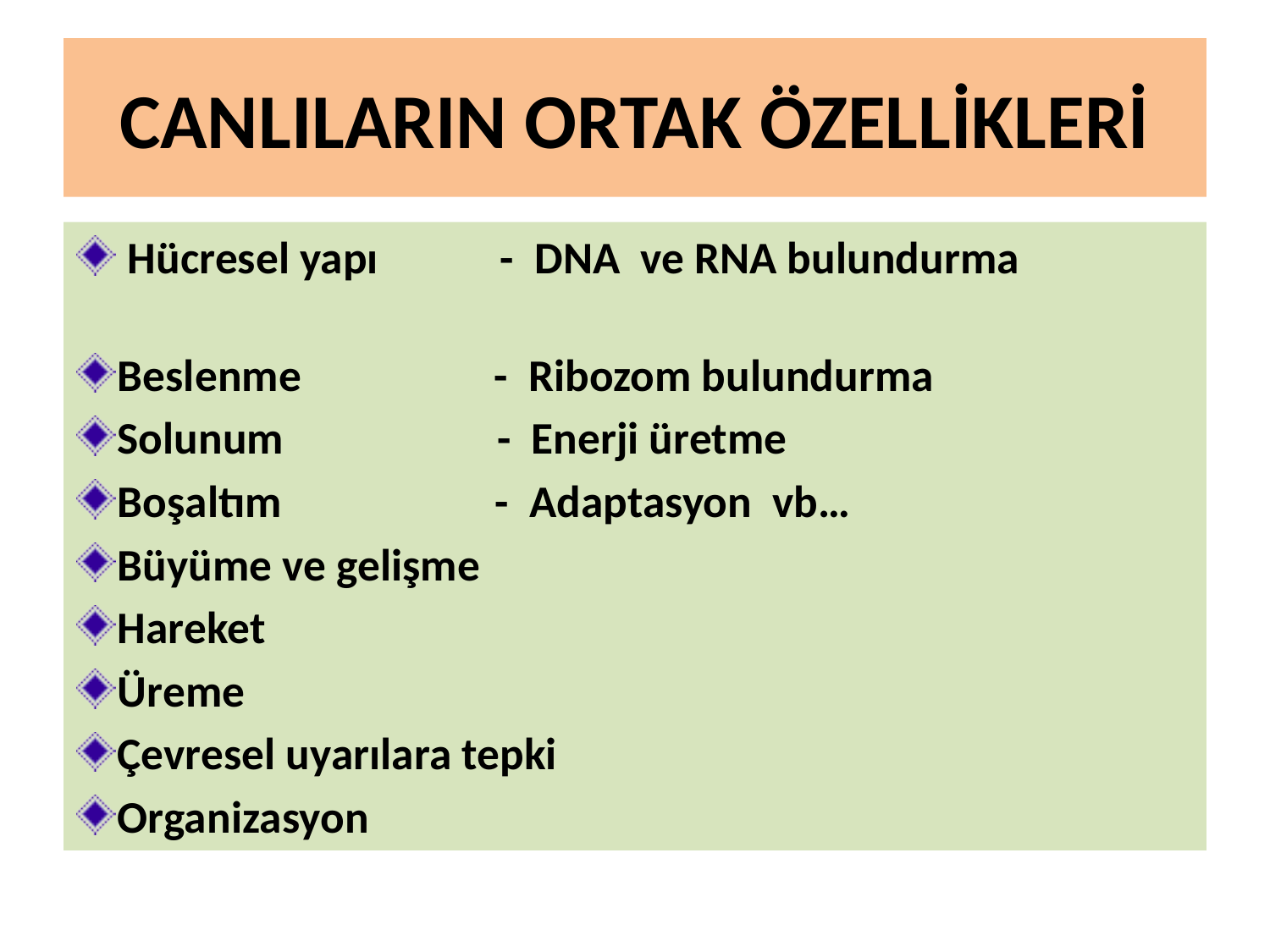

# CANLILARIN ORTAK ÖZELLİKLERİ
 Hücresel yapı            -  DNA  ve RNA bulundurma
Beslenme                   -  Ribozom bulundurma
Solunum                     -  Enerji üretme
Boşaltım                     -  Adaptasyon  vb…
Büyüme ve gelişme
Hareket
Üreme
Çevresel uyarılara tepki
Organizasyon